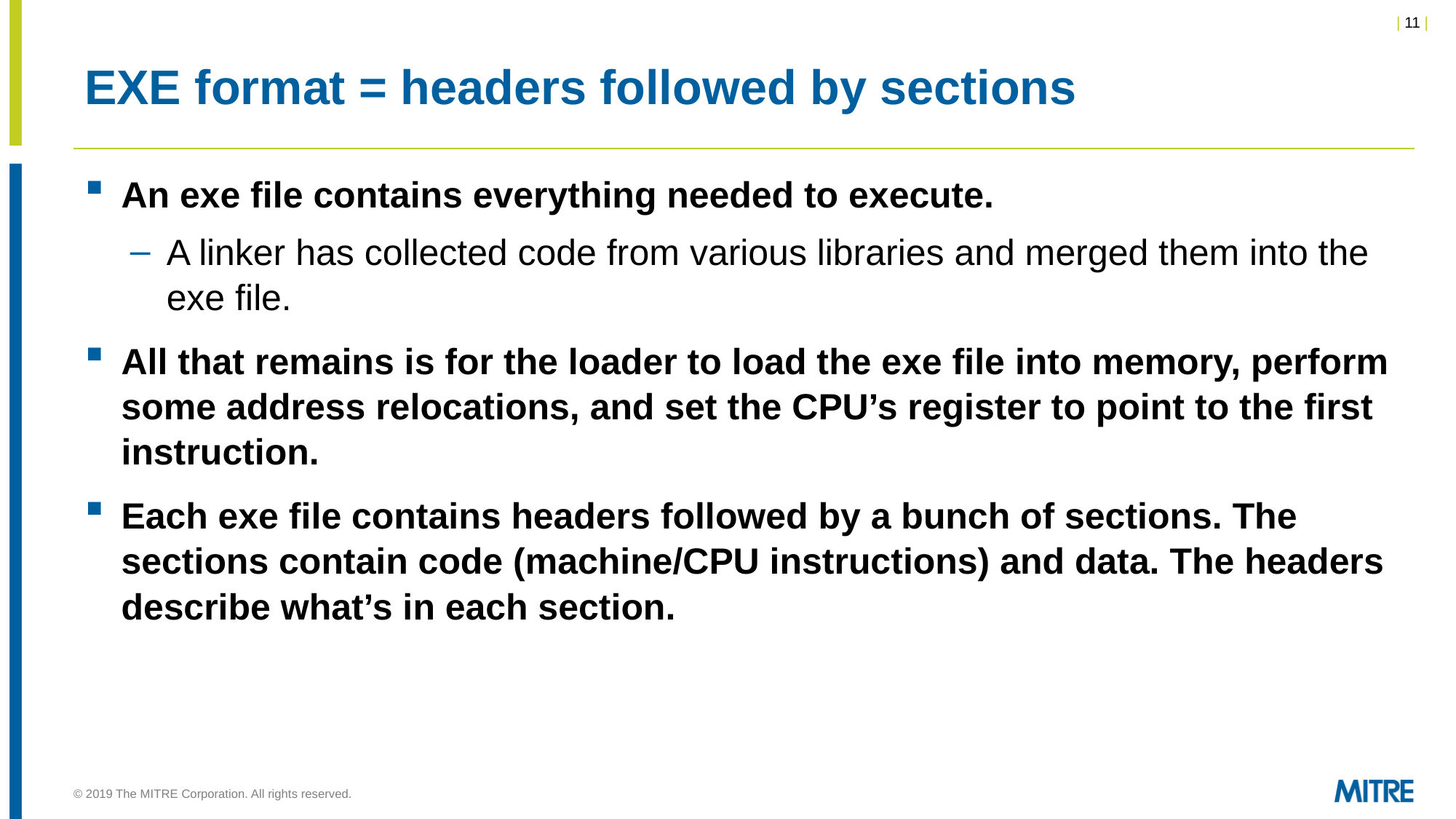

# EXE format = headers followed by sections
An exe file contains everything needed to execute.
A linker has collected code from various libraries and merged them into the exe file.
All that remains is for the loader to load the exe file into memory, perform some address relocations, and set the CPU’s register to point to the first instruction.
Each exe file contains headers followed by a bunch of sections. The sections contain code (machine/CPU instructions) and data. The headers describe what’s in each section.
© 2019 The MITRE Corporation. All rights reserved.